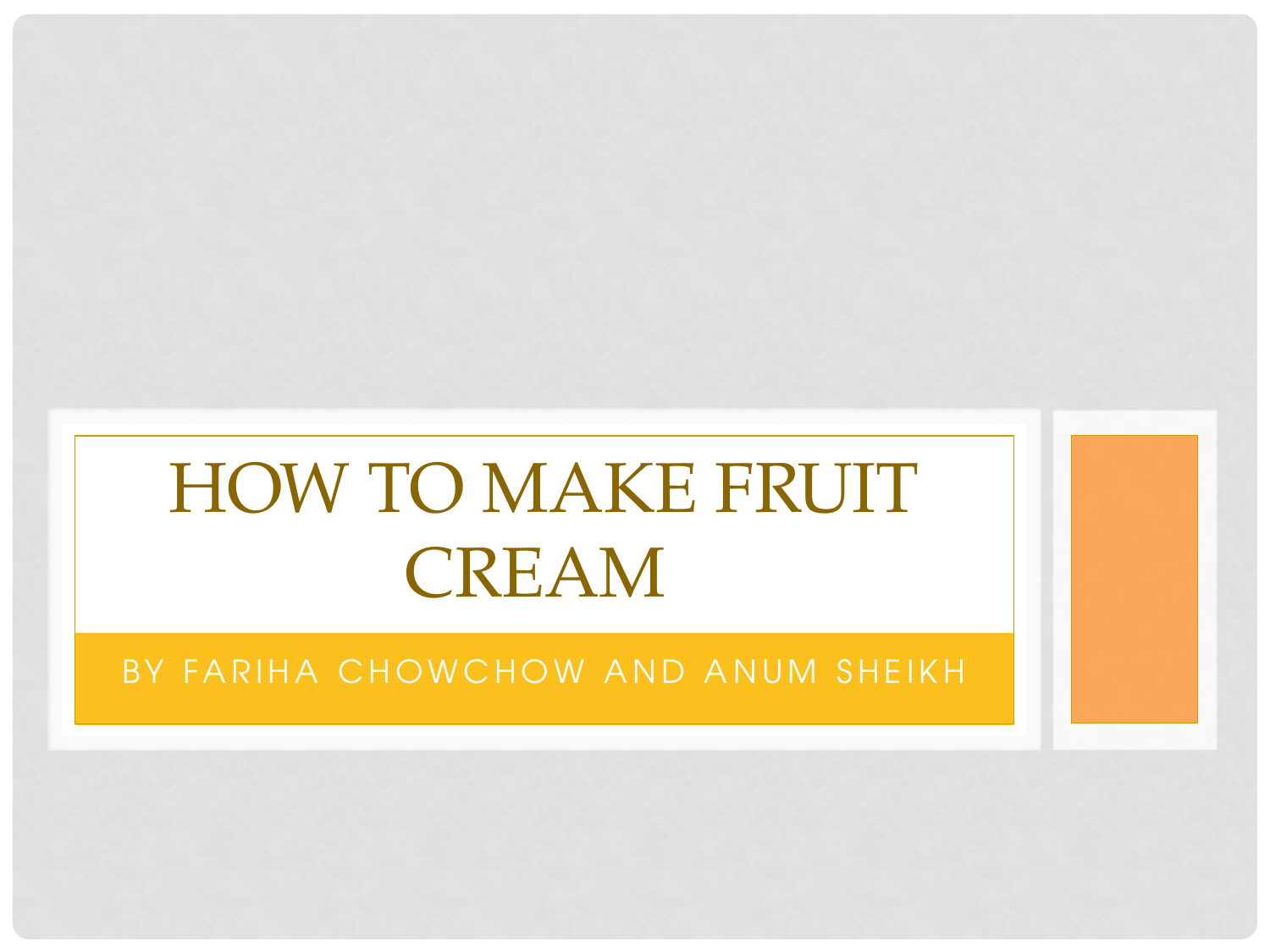

# How to make fruit cream
By fariha chowchow and anum sheikh